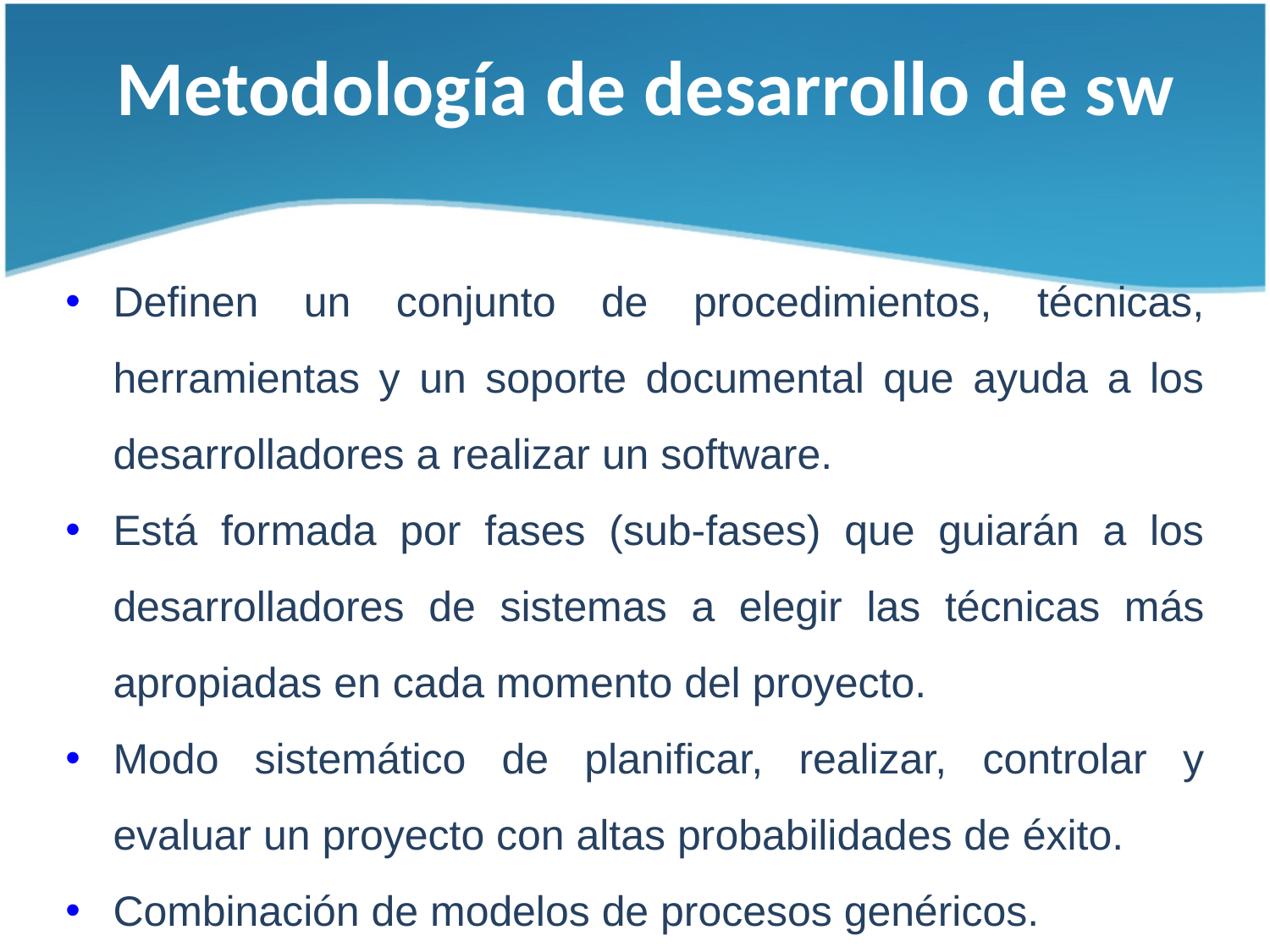

Metodología de desarrollo de sw
Definen un conjunto de procedimientos, técnicas, herramientas y un soporte documental que ayuda a los desarrolladores a realizar un software.
Está formada por fases (sub-fases) que guiarán a los desarrolladores de sistemas a elegir las técnicas más apropiadas en cada momento del proyecto.
Modo sistemático de planificar, realizar, controlar y evaluar un proyecto con altas probabilidades de éxito.
Combinación de modelos de procesos genéricos.